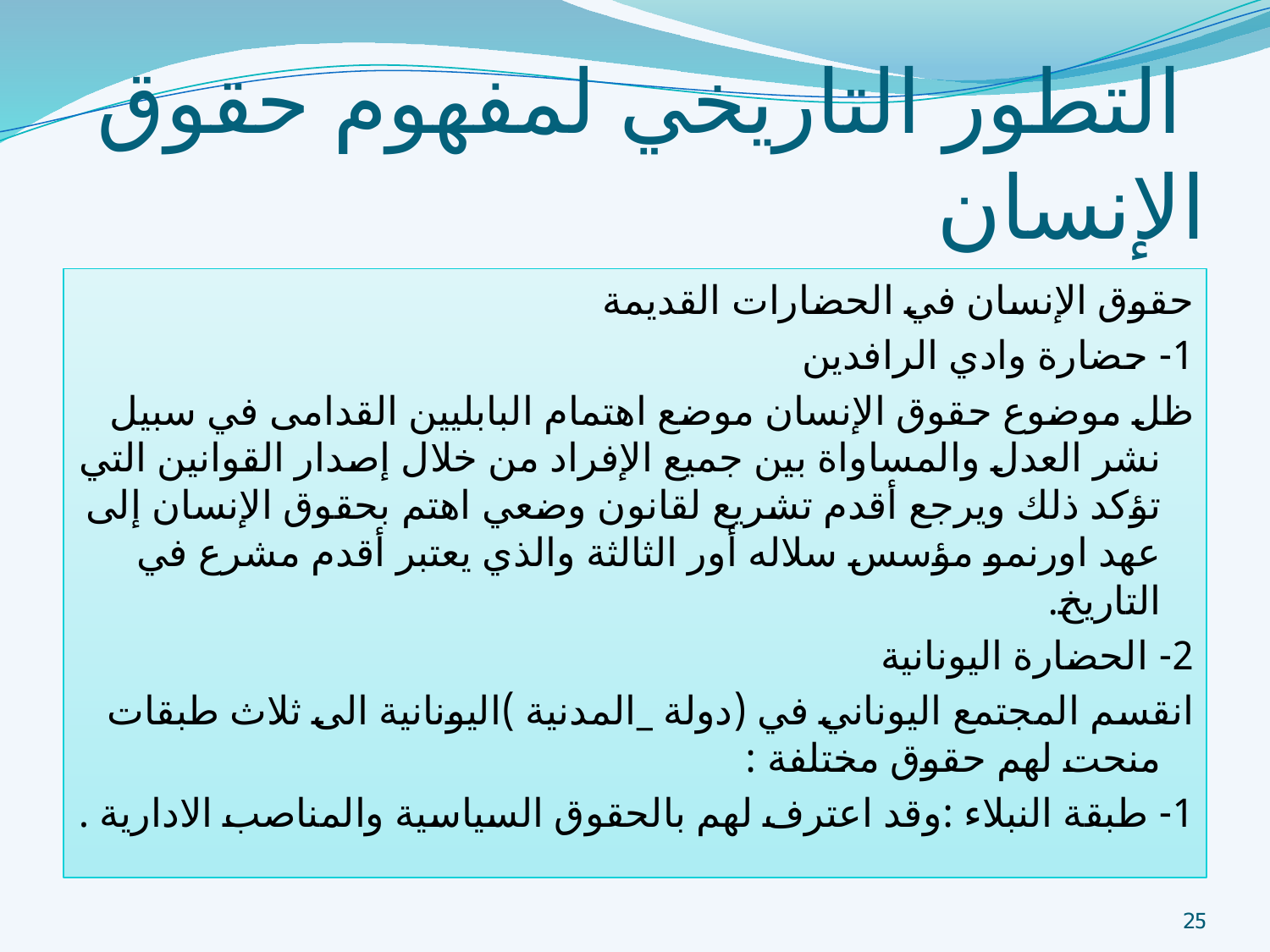

# التطور التاريخي لمفهوم حقوق الإنسان
حقوق الإنسان في الحضارات القديمة
1- حضارة وادي الرافدين
ظل موضوع حقوق الإنسان موضع اهتمام البابليين القدامى في سبيل نشر العدل والمساواة بين جميع الإفراد من خلال إصدار القوانين التي تؤكد ذلك ويرجع أقدم تشريع لقانون وضعي اهتم بحقوق الإنسان إلى عهد اورنمو مؤسس سلاله أور الثالثة والذي يعتبر أقدم مشرع في التاريخ.
2- الحضارة اليونانية
انقسم المجتمع اليوناني في (دولة _المدنية )اليونانية الى ثلاث طبقات منحت لهم حقوق مختلفة :
1- طبقة النبلاء :وقد اعترف لهم بالحقوق السياسية والمناصب الادارية .

25